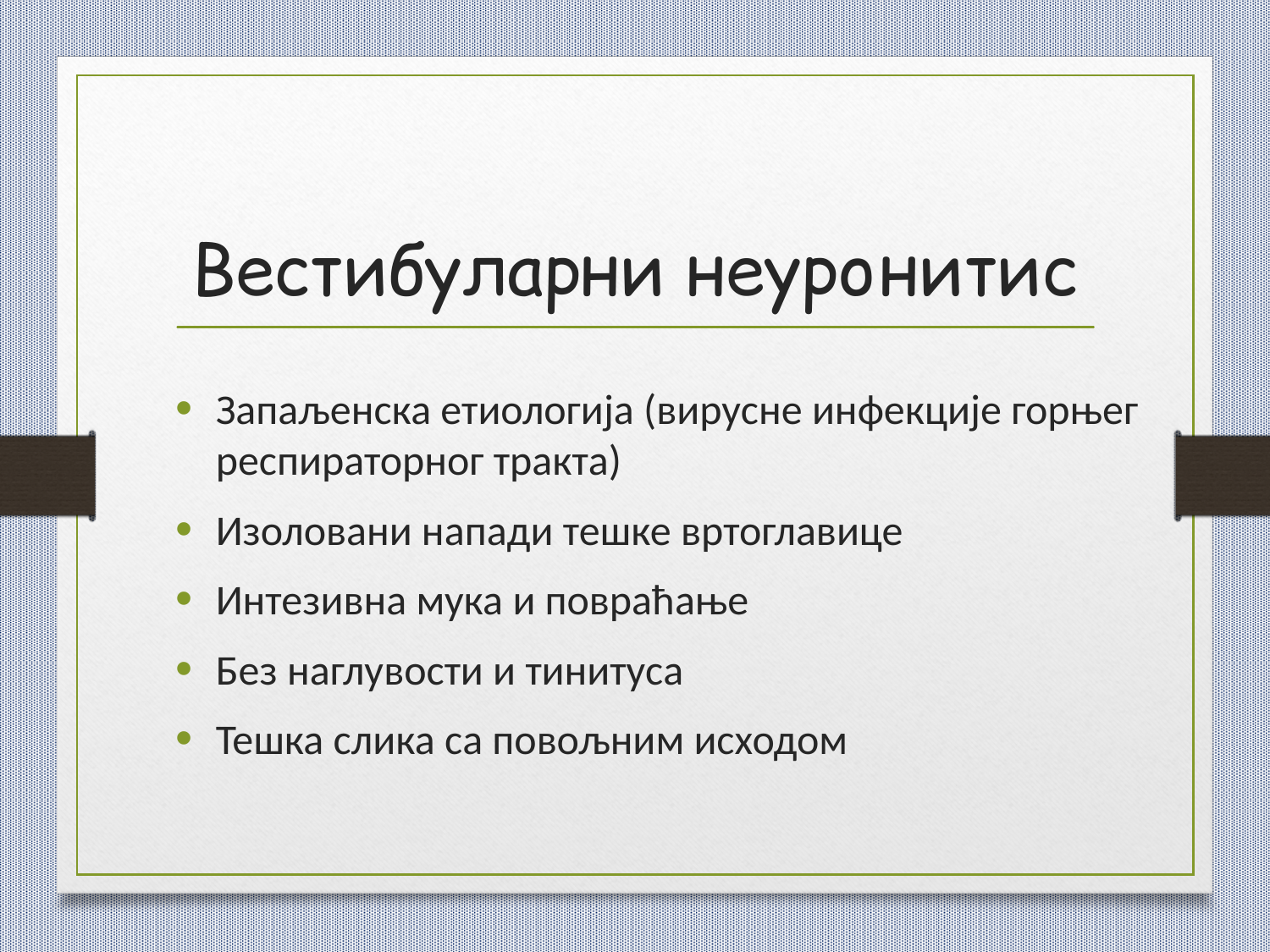

# Вестибуларни неуронитис
Запаљенска етиологија (вирусне инфекције горњег респираторног тракта)
Изоловани напади тешке вртоглавице
Интезивна мука и повраћање
Без наглувости и тинитуса
Тешка слика са повољним исходом